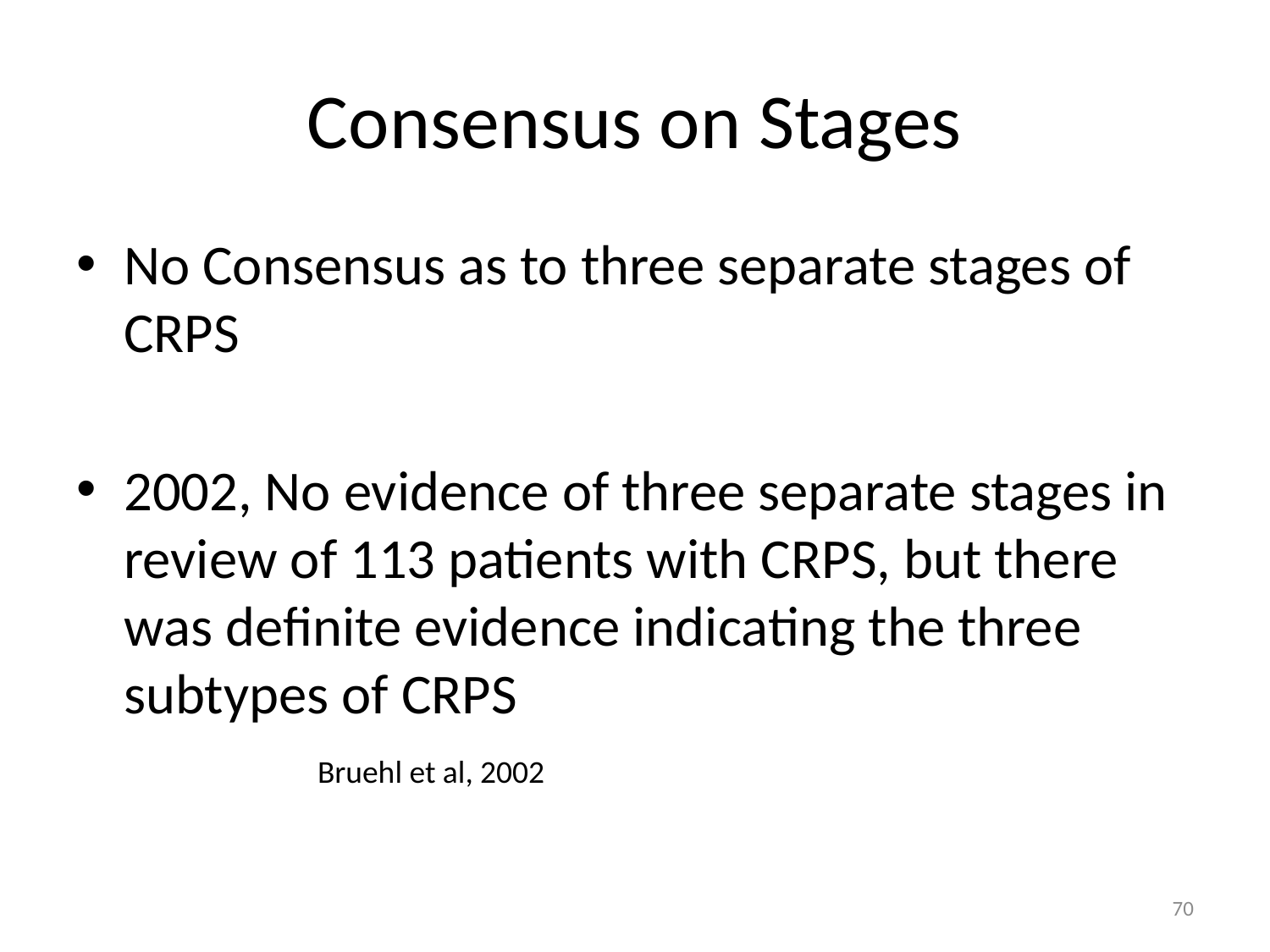

# Consensus on Stages
No Consensus as to three separate stages of CRPS

2002, No evidence of three separate stages in review of 113 patients with CRPS, but there was definite evidence indicating the three subtypes of CRPS
Bruehl et al, 2002
70